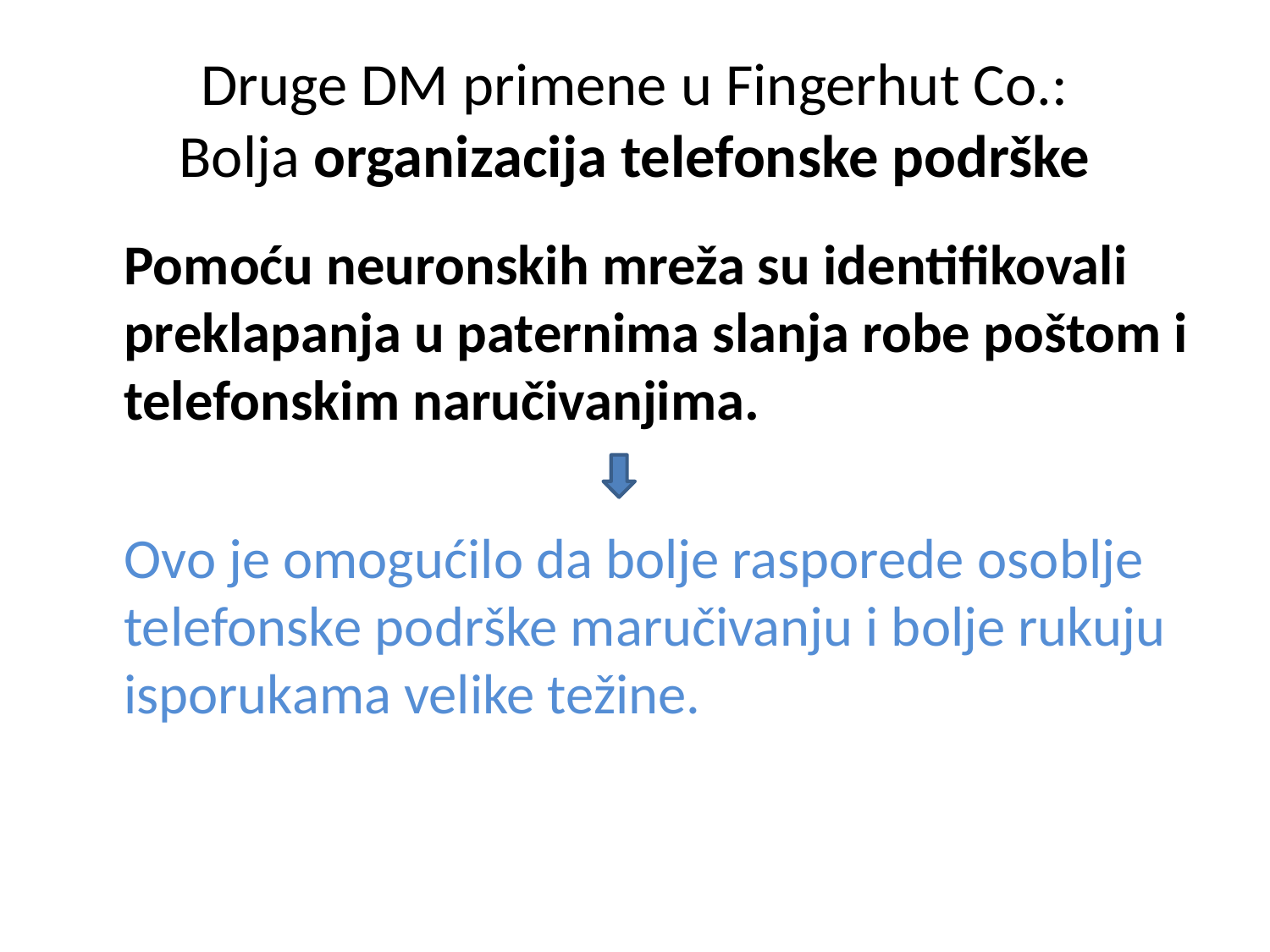

# Druge DM primene u Fingerhut Co.: Bolja organizacija telefonske podrške
	Pomoću neuronskih mreža su identifikovali preklapanja u paternima slanja robe poštom i telefonskim naručivanjima.

	Ovo je omogućilo da bolje rasporede osoblje telefonske podrške maručivanju i bolje rukuju isporukama velike težine.